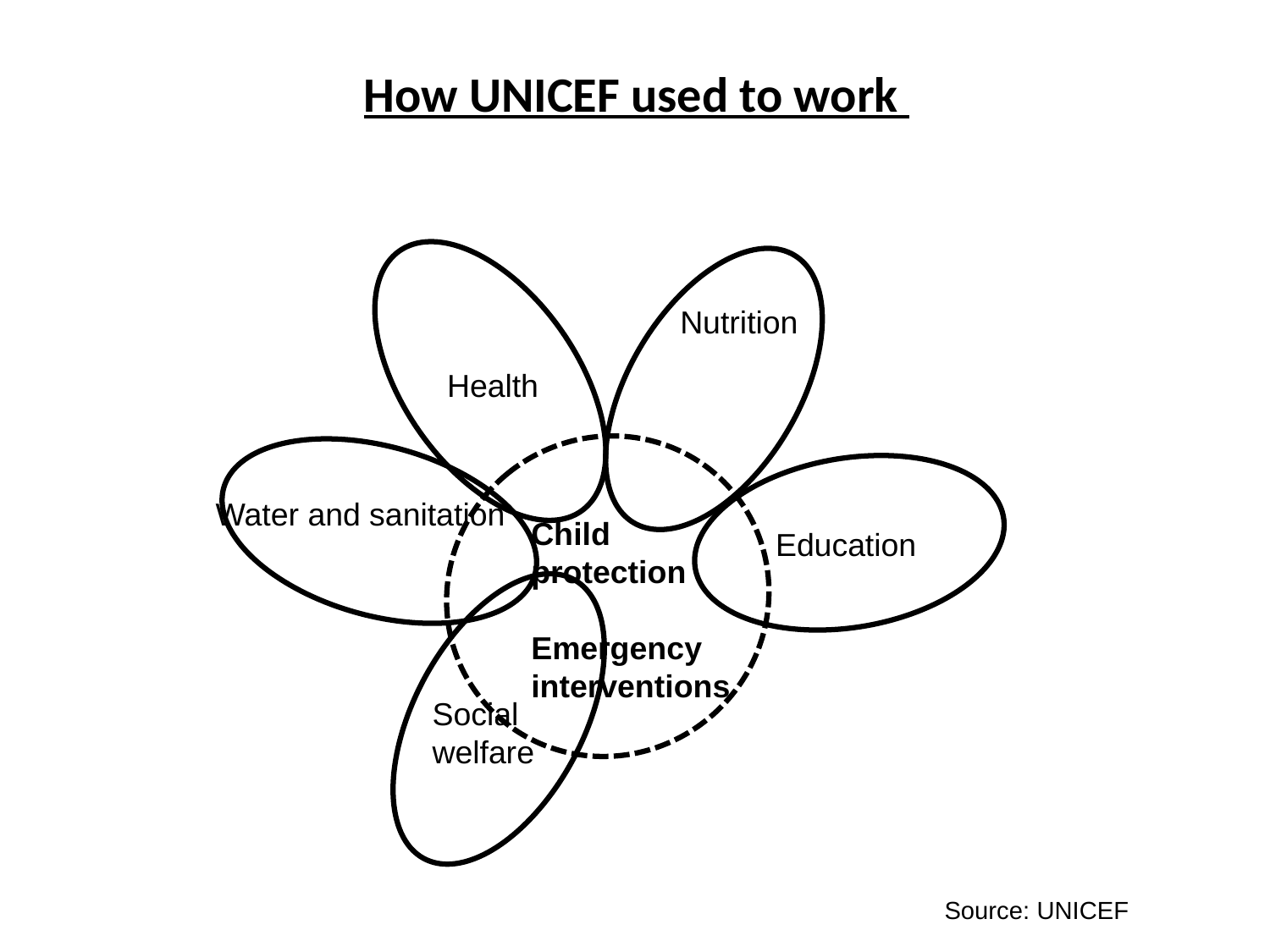

How UNICEF used to work

Nutrition

Health

Water and sanitation
Child protection

Emergency interventions
Education

Social welfare
Source: UNICEF